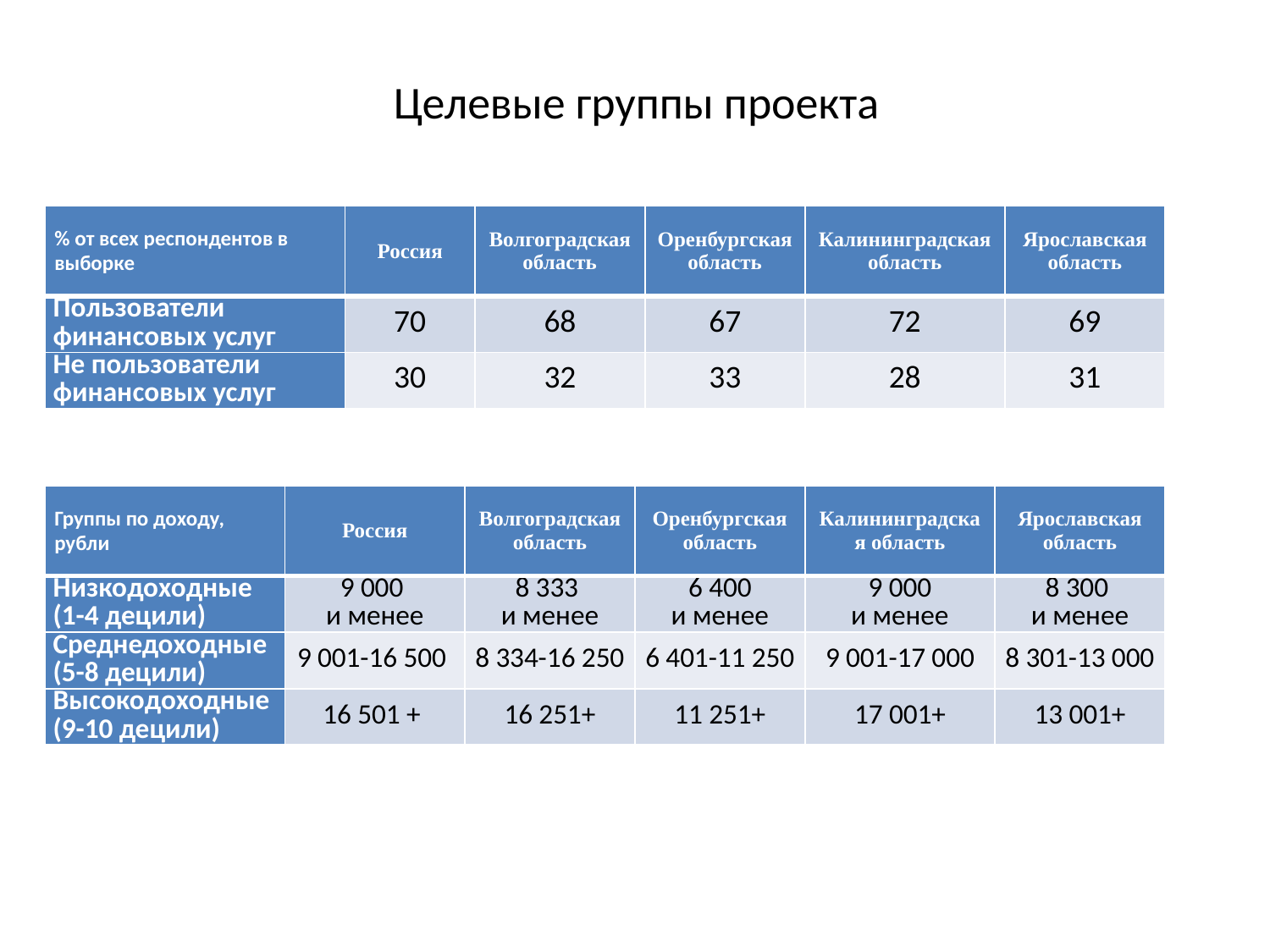

# Целевые группы проекта
| % от всех респондентов в выборке | Россия | Волгоградская область | Оренбургская область | Калининградская область | Ярославская область |
| --- | --- | --- | --- | --- | --- |
| Пользователи финансовых услуг | 70 | 68 | 67 | 72 | 69 |
| Не пользователи финансовых услуг | 30 | 32 | 33 | 28 | 31 |
| Группы по доходу, рубли | Россия | Волгоградская область | Оренбургская область | Калининградская область | Ярославская область |
| --- | --- | --- | --- | --- | --- |
| Низкодоходные (1-4 децили) | 9 000 и менее | 8 333 и менее | 6 400 и менее | 9 000 и менее | 8 300 и менее |
| Среднедоходные (5-8 децили) | 9 001-16 500 | 8 334-16 250 | 6 401-11 250 | 9 001-17 000 | 8 301-13 000 |
| Высокодоходные (9-10 децили) | 16 501 + | 16 251+ | 11 251+ | 17 001+ | 13 001+ |